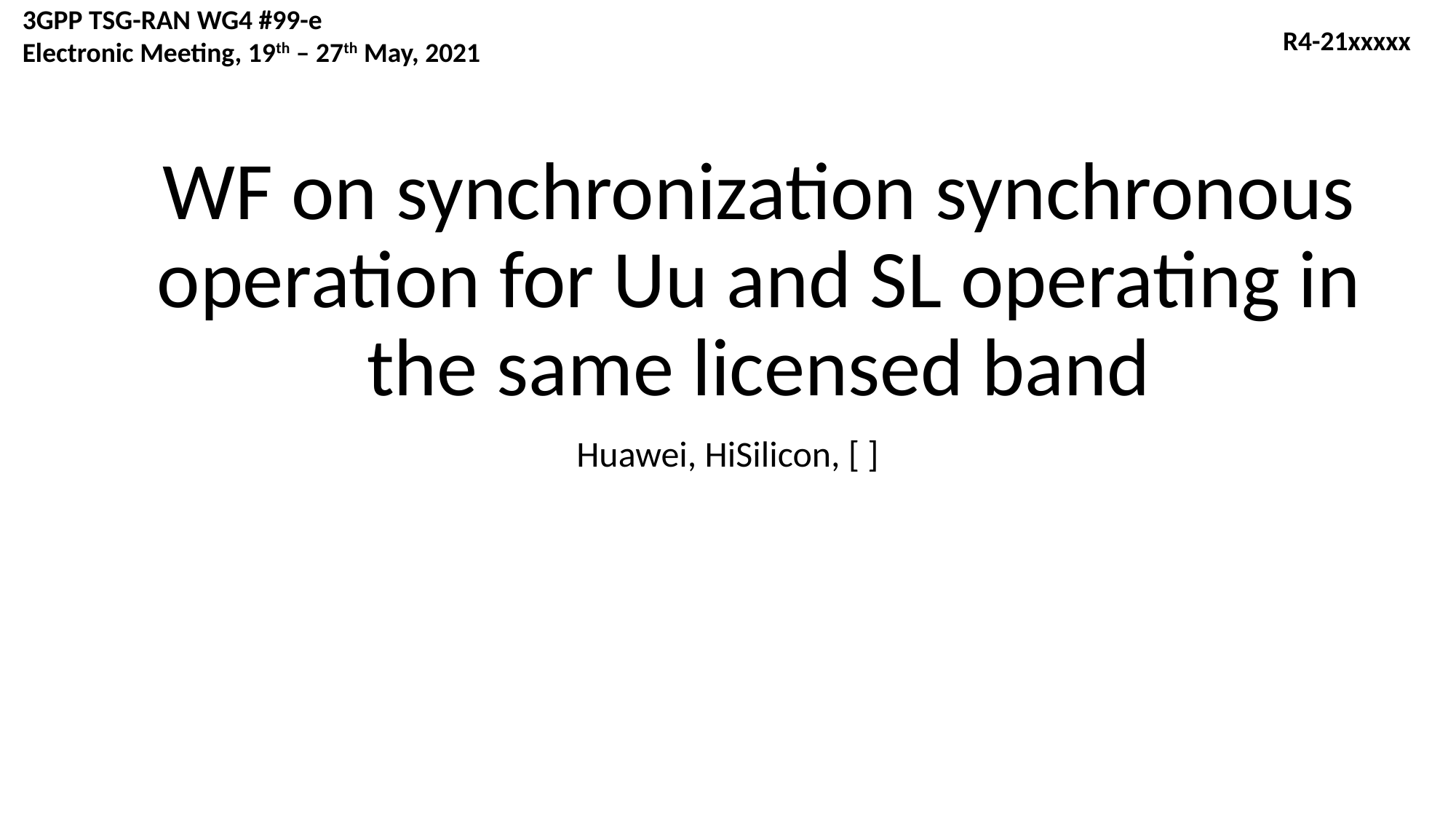

3GPP TSG-RAN WG4 #99-e
Electronic Meeting, 19th – 27th May, 2021
R4-21xxxxx
# WF on synchronization synchronous operation for Uu and SL operating in the same licensed band
Huawei, HiSilicon, [ ]